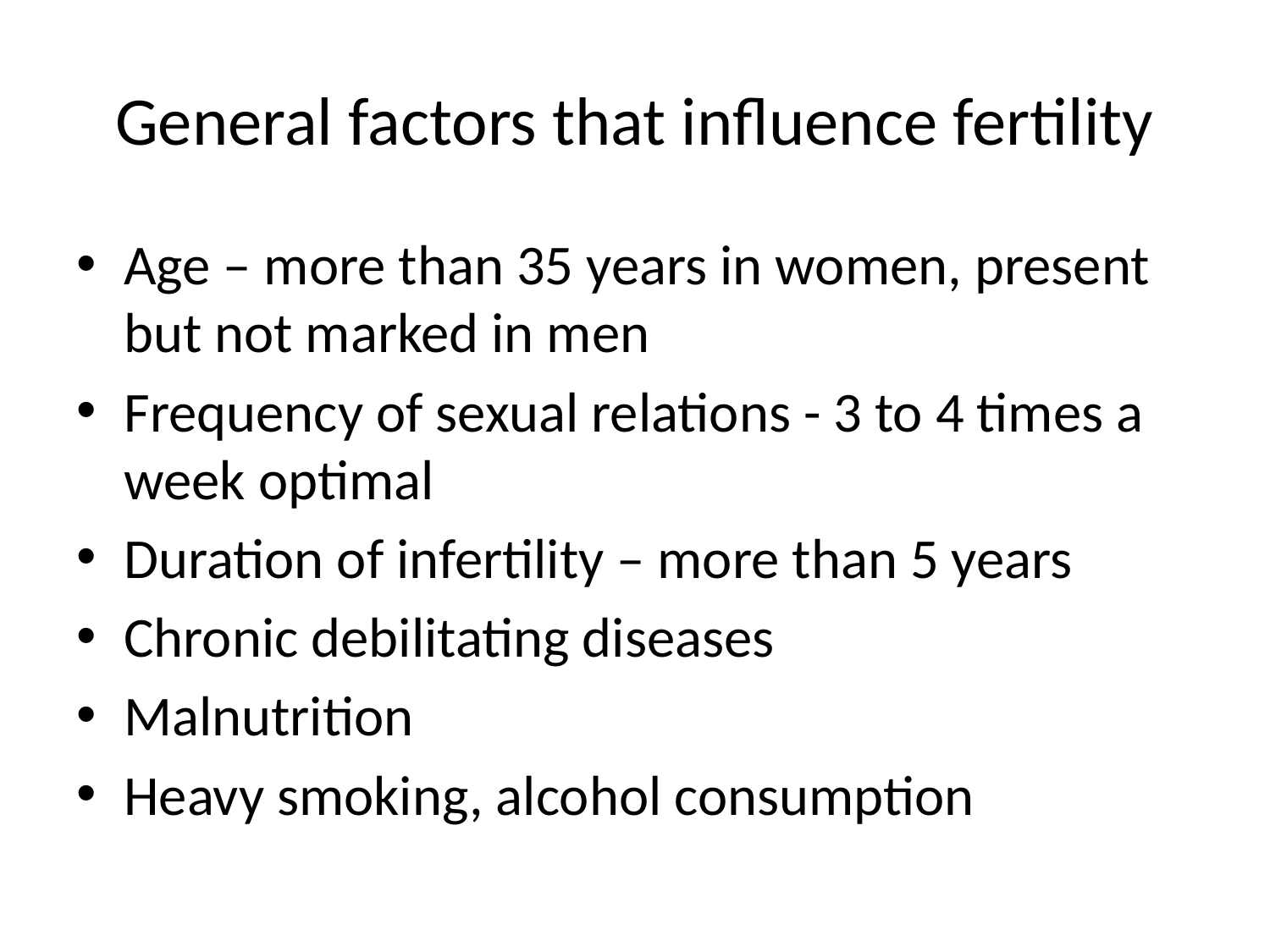

# General factors that influence fertility
Age – more than 35 years in women, present but not marked in men
Frequency of sexual relations - 3 to 4 times a week optimal
Duration of infertility – more than 5 years
Chronic debilitating diseases
Malnutrition
Heavy smoking, alcohol consumption